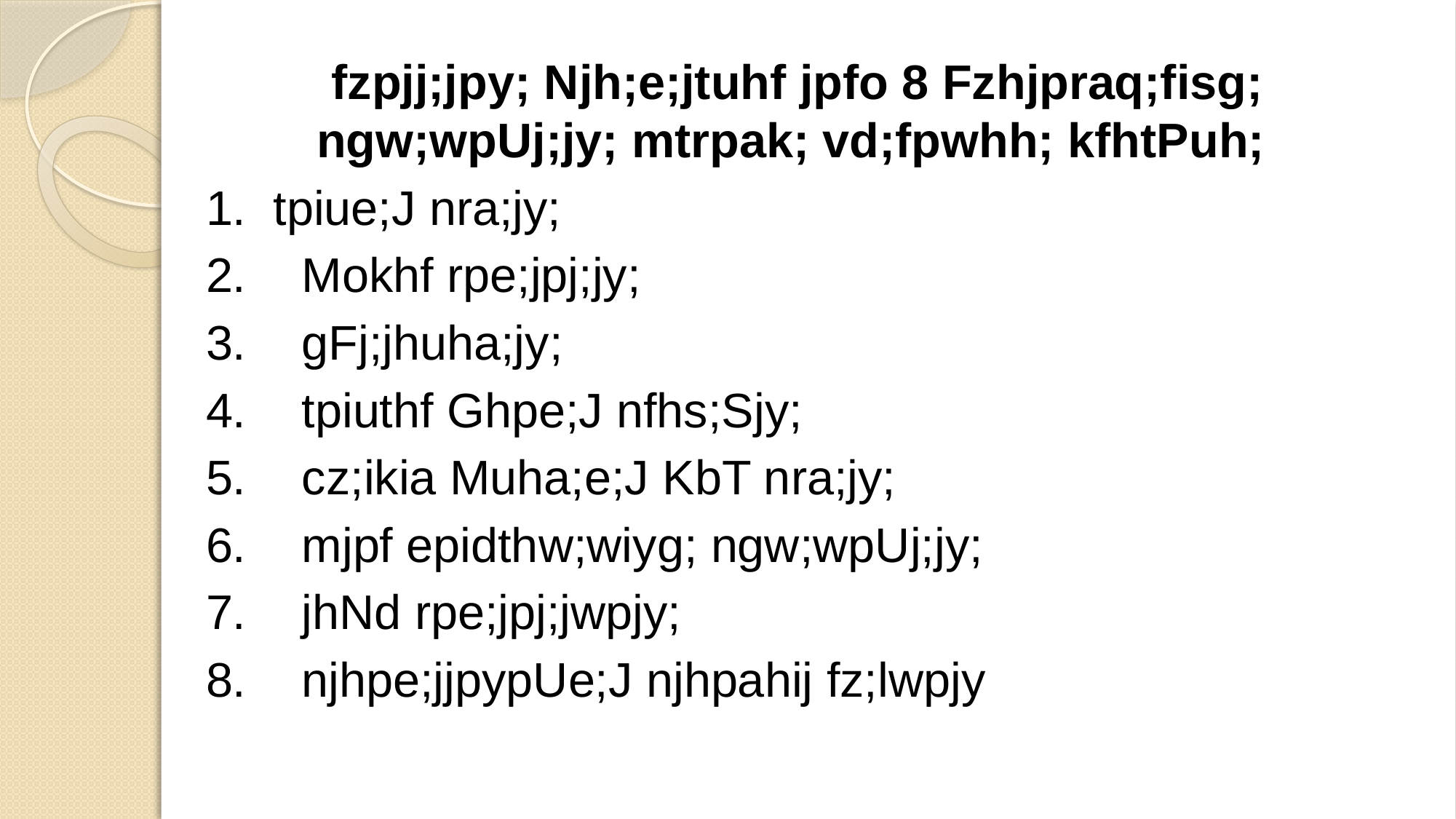

fzpjj;jpy; Njh;e;jtuhf jpfo 8 Fzhjpraq;fisg; ngw;wpUj;jy; mtrpak; vd;fpwhh; kfhtPuh;
 1.  tpiue;J nra;jy;
 2.	Mokhf rpe;jpj;jy;
 3. 	gFj;jhuha;jy;
 4.	tpiuthf Ghpe;J nfhs;Sjy;
 5.	cz;ikia Muha;e;J KbT nra;jy;
 6. 	mjpf epidthw;wiyg; ngw;wpUj;jy;
 7.	jhNd rpe;jpj;jwpjy;
 8.	njhpe;jjpypUe;J njhpahij fz;lwpjy